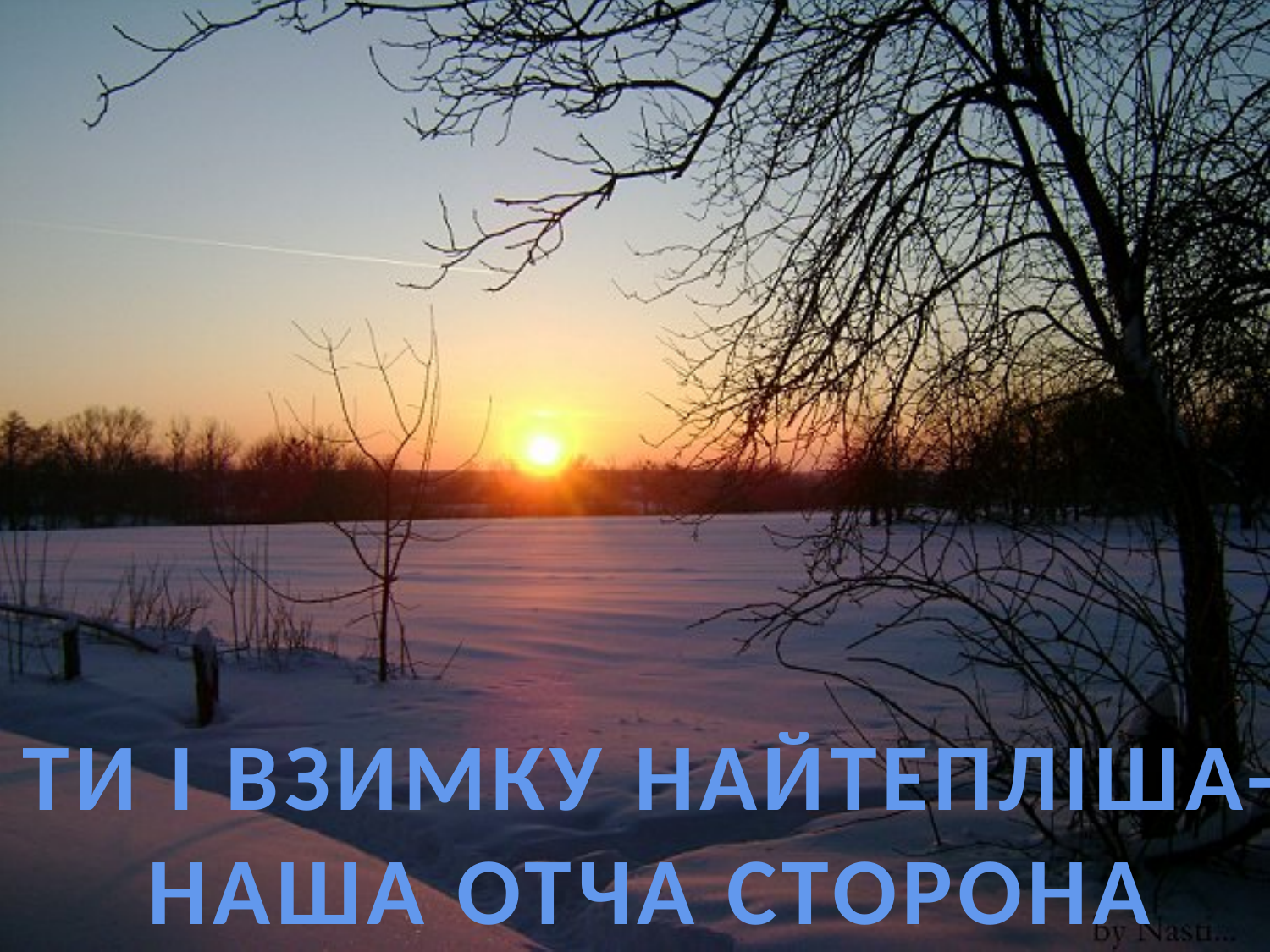

ТИ І ВЗИМКУ НАЙТЕПЛІША-
НАША ОТЧА СТОРОНА